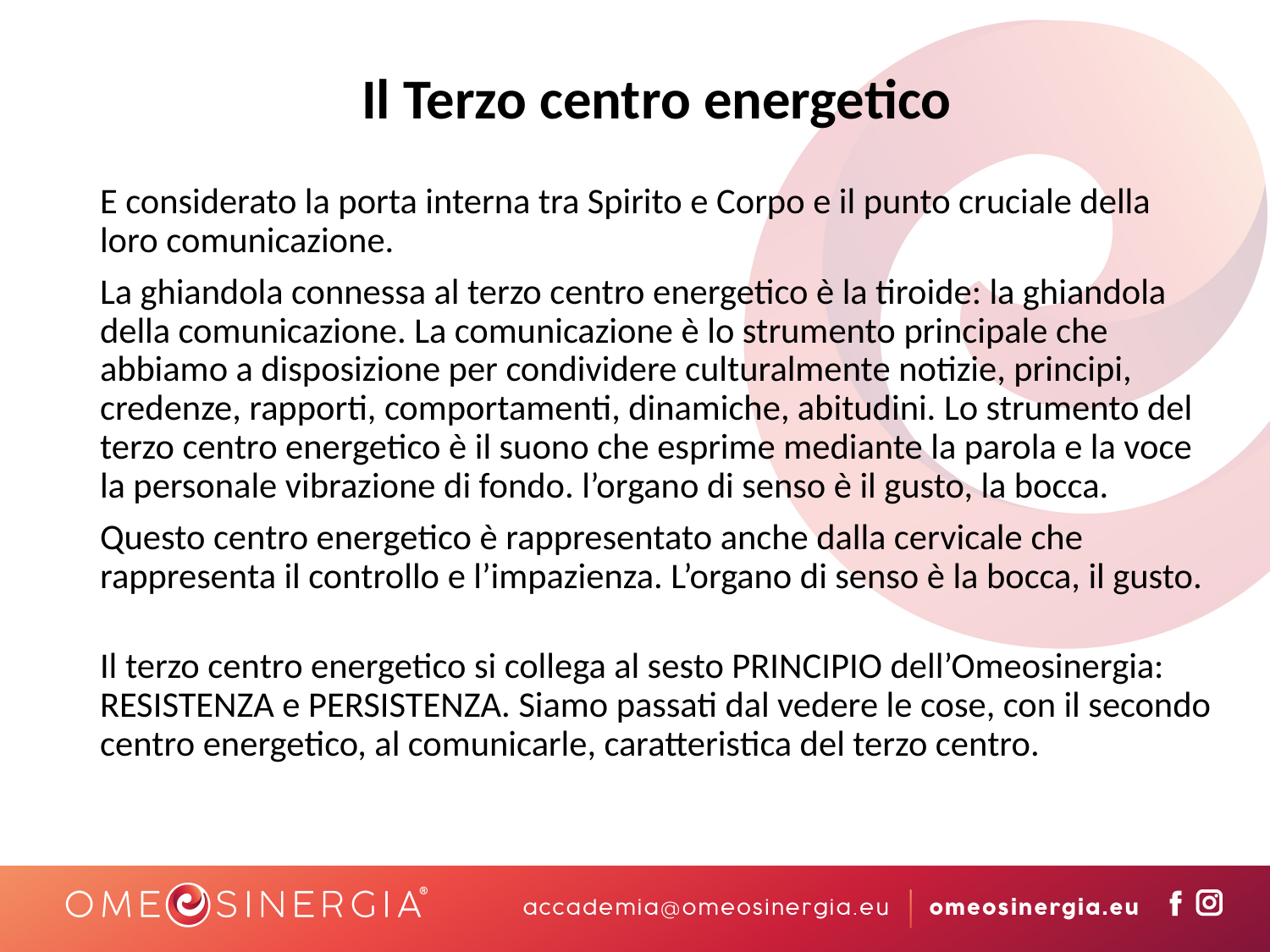

# Il Terzo centro energetico
E considerato la porta interna tra Spirito e Corpo e il punto cruciale della loro comunicazione.
La ghiandola connessa al terzo centro energetico è la tiroide: la ghiandola della comunicazione. La comunicazione è lo strumento principale che abbiamo a disposizione per condividere culturalmente notizie, principi, credenze, rapporti, comportamenti, dinamiche, abitudini. Lo strumento del terzo centro energetico è il suono che esprime mediante la parola e la voce la personale vibrazione di fondo. l’organo di senso è il gusto, la bocca.
Questo centro energetico è rappresentato anche dalla cervicale che rappresenta il controllo e l’impazienza. L’organo di senso è la bocca, il gusto.
Il terzo centro energetico si collega al sesto PRINCIPIO dell’Omeosinergia: RESISTENZA e PERSISTENZA. Siamo passati dal vedere le cose, con il secondo centro energetico, al comunicarle, caratteristica del terzo centro.